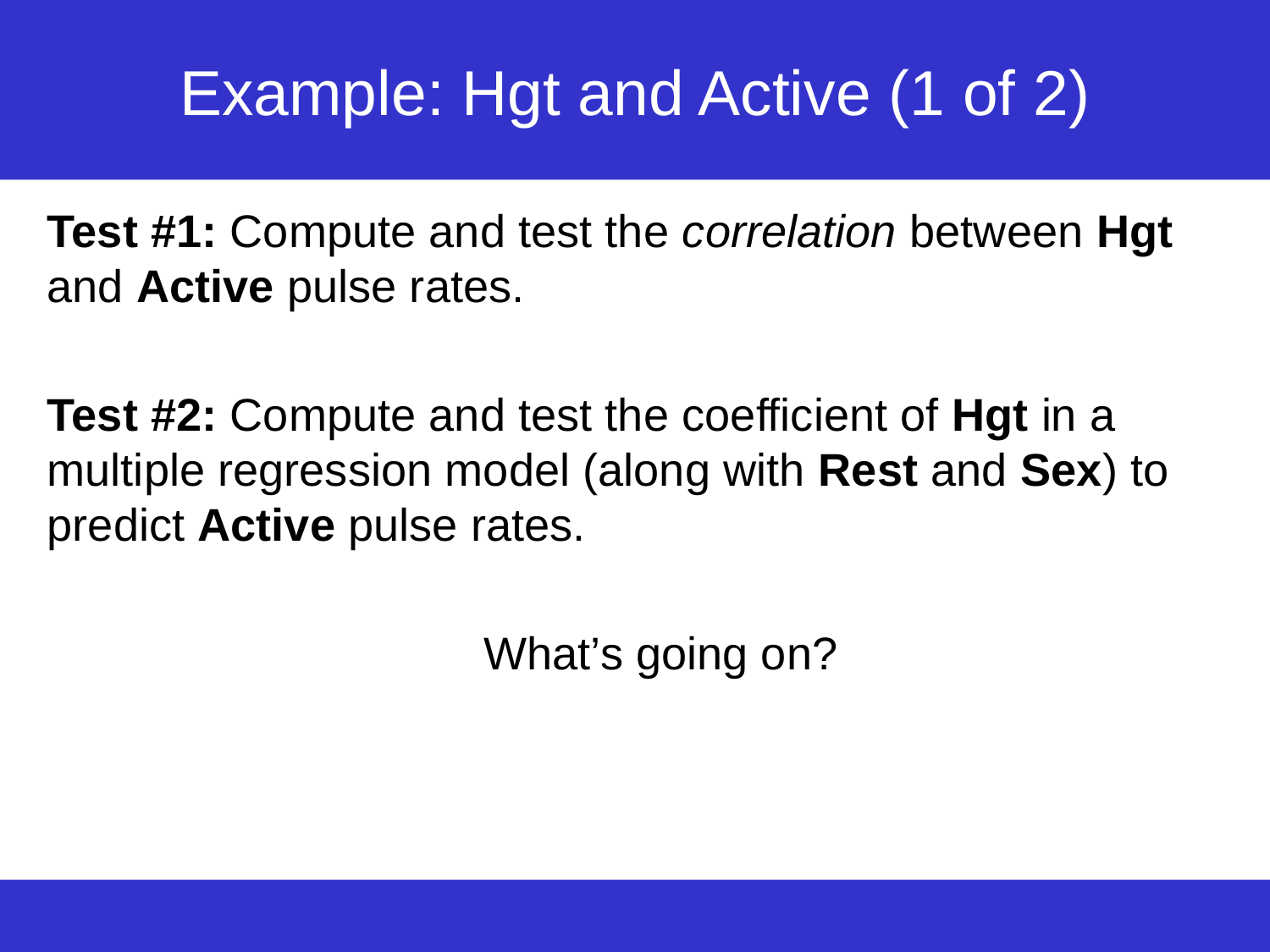

# Example: Hgt and Active (1 of 2)
Test #1: Compute and test the correlation between Hgt and Active pulse rates.

Test #2: Compute and test the coefficient of Hgt in a multiple regression model (along with Rest and Sex) to predict Active pulse rates.

What’s going on?